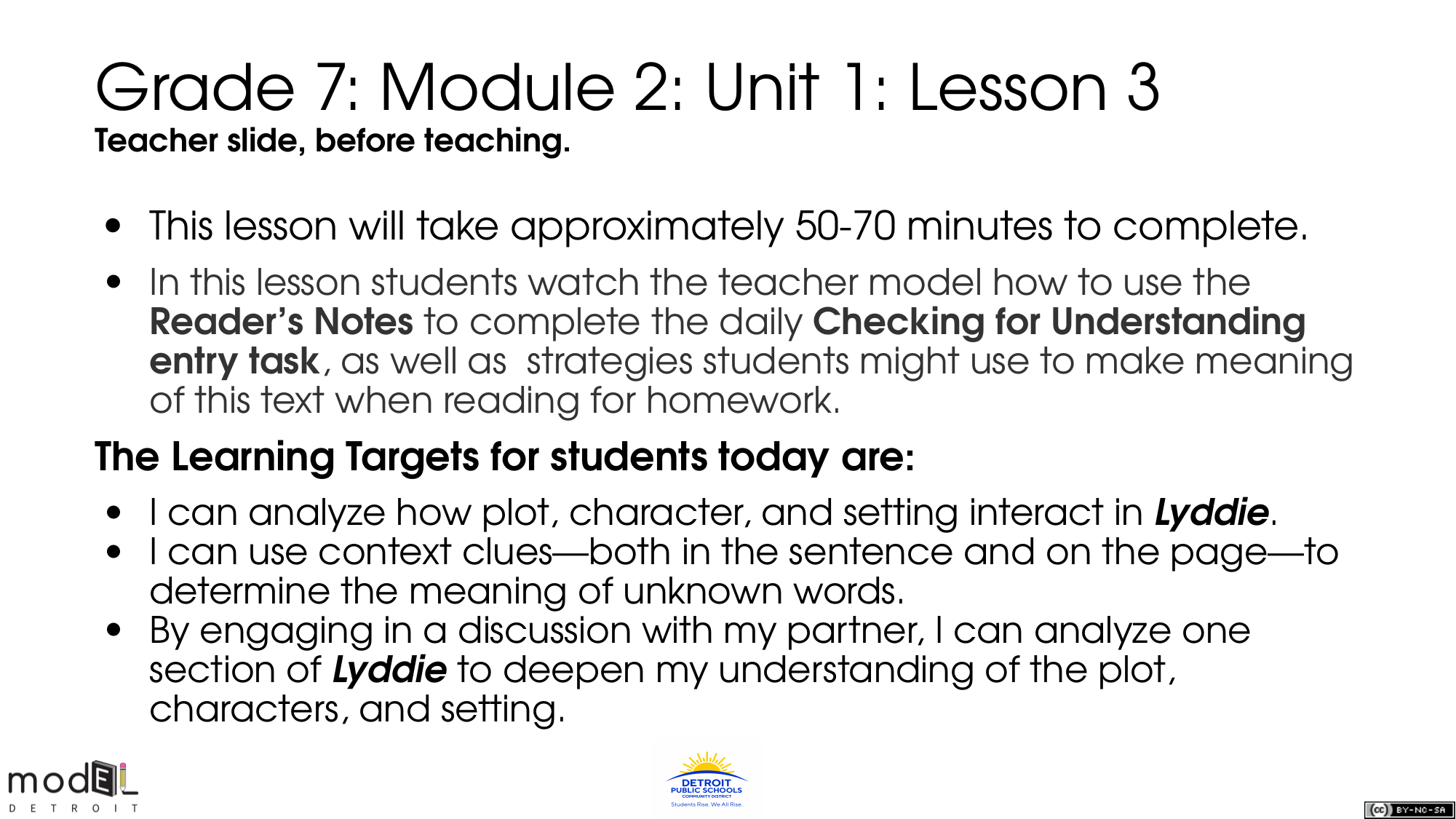

# Grade 7: Module 2: Unit 1: Lesson 3
Teacher slide, before teaching.
This lesson will take approximately 50-70 minutes to complete.
In this lesson students watch the teacher model how to use the Reader’s Notes to complete the daily Checking for Understanding entry task, as well as  strategies students might use to make meaning of this text when reading for homework.
The Learning Targets for students today are:
I can analyze how plot, character, and setting interact in Lyddie.
I can use context clues—both in the sentence and on the page—to determine the meaning of unknown words.
By engaging in a discussion with my partner, I can analyze one section of Lyddie to deepen my understanding of the plot, characters, and setting.